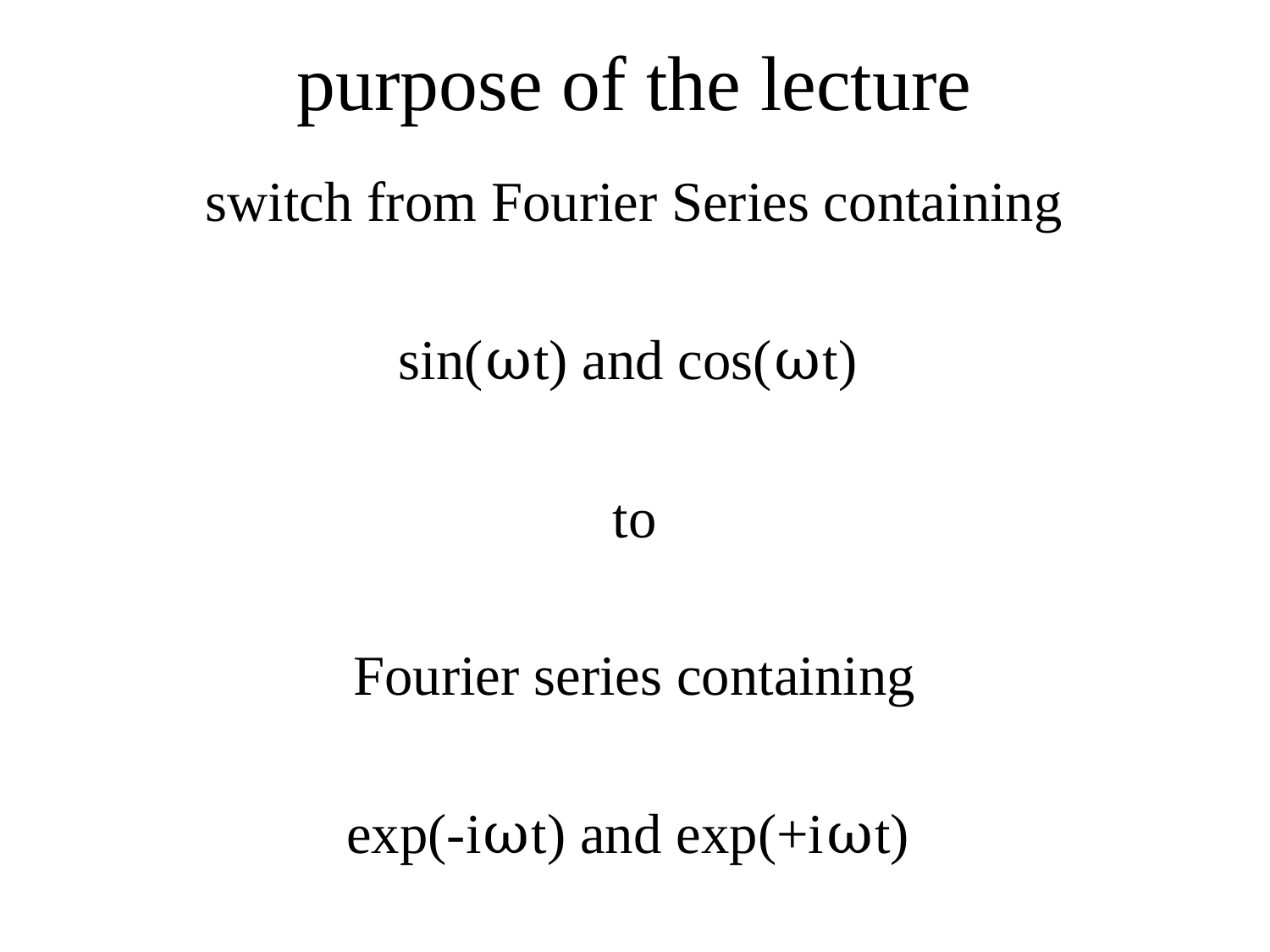

# purpose of the lecture
switch from Fourier Series containing

sin(ωt) and cos(ωt)

to

Fourier series containing

exp(-iωt) and exp(+iωt)